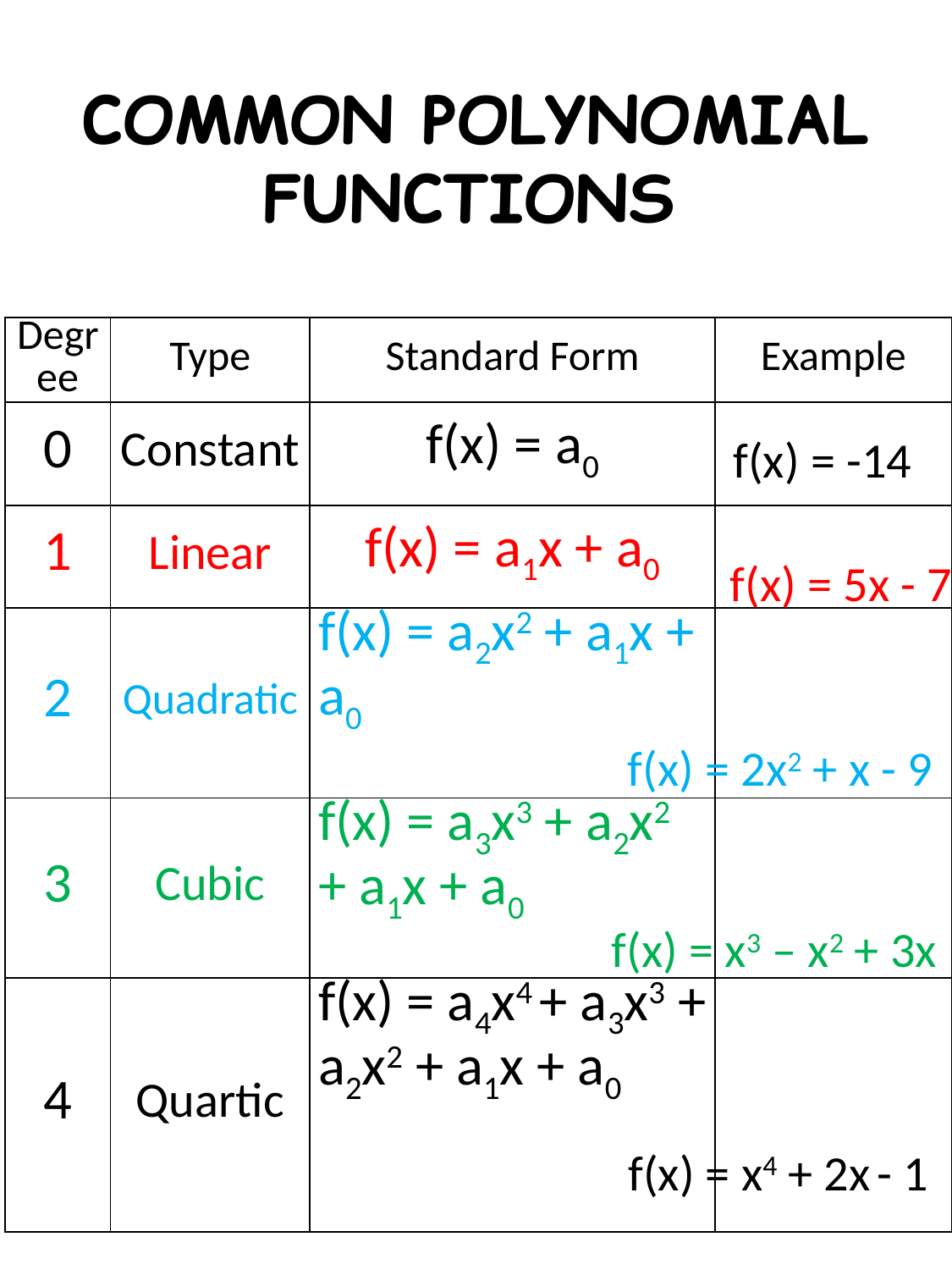

# COMMON POLYNOMIAL FUNCTIONS
| Degree | Type | Standard Form | Example |
| --- | --- | --- | --- |
| 0 | Constant | f(x) = a0 |  |
| 1 | Linear | f(x) = a1x + a0 |  |
| 2 | Quadratic | f(x) = a2x2 + a1x + a0 |  |
| 3 | Cubic | f(x) = a3x3 + a2x2 + a1x + a0 |  |
| 4 | Quartic | f(x) = a4x4 + a3x3 + a2x2 + a1x + a0 |  |
f(x) = -14
f(x) = 5x - 7
f(x) = 2x2 + x - 9
f(x) = x3 – x2 + 3x
f(x) = x4 + 2x - 1